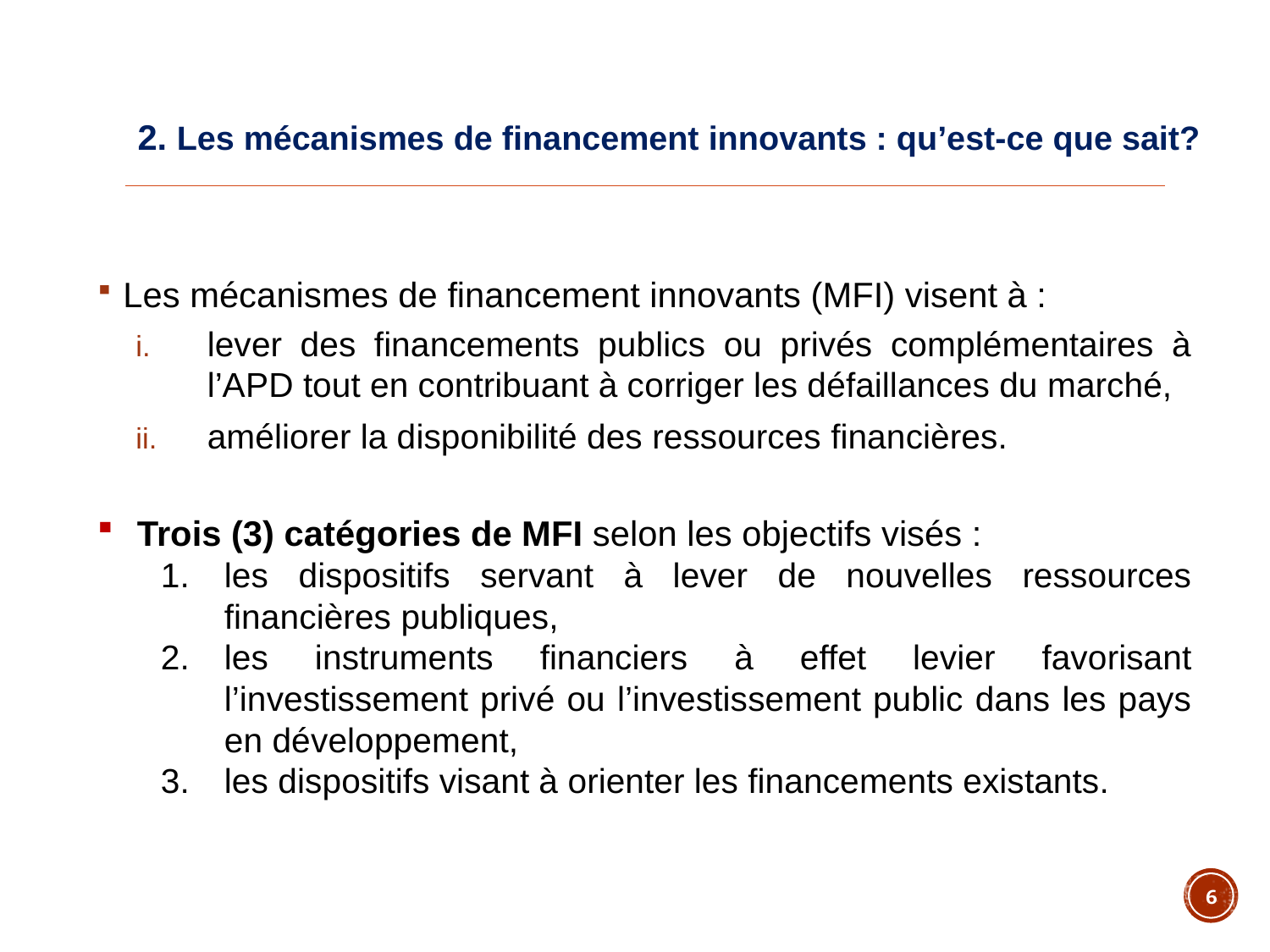

# 2. Les mécanismes de financement innovants : qu’est-ce que sait?
Les mécanismes de financement innovants (MFI) visent à :
lever des financements publics ou privés complémentaires à l’APD tout en contribuant à corriger les défaillances du marché,
améliorer la disponibilité des ressources financières.

Trois (3) catégories de MFI selon les objectifs visés :
les dispositifs servant à lever de nouvelles ressources financières publiques,
les instruments financiers à effet levier favorisant l’investissement privé ou l’investissement public dans les pays en développement,
les dispositifs visant à orienter les financements existants.
6